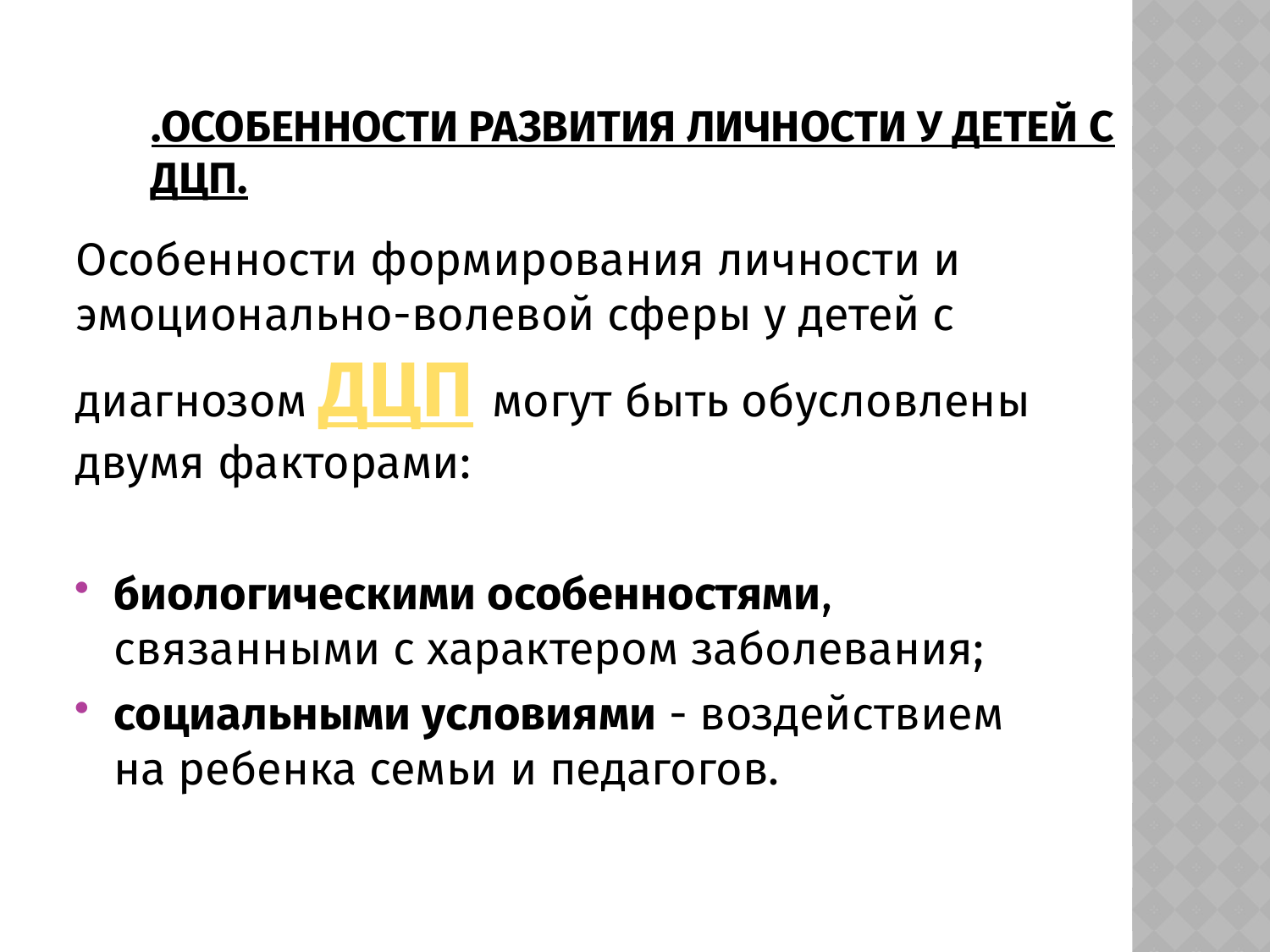

# .Особенности развития личности у детей с ДЦП.
Особенности формирования личности и эмоционально-волевой сферы у детей с диагнозом ДЦП могут быть обусловлены двумя факторами:

биологическими особенностями, связанными с характером заболевания;
социальными условиями - воздействием на ребенка семьи и педагогов.